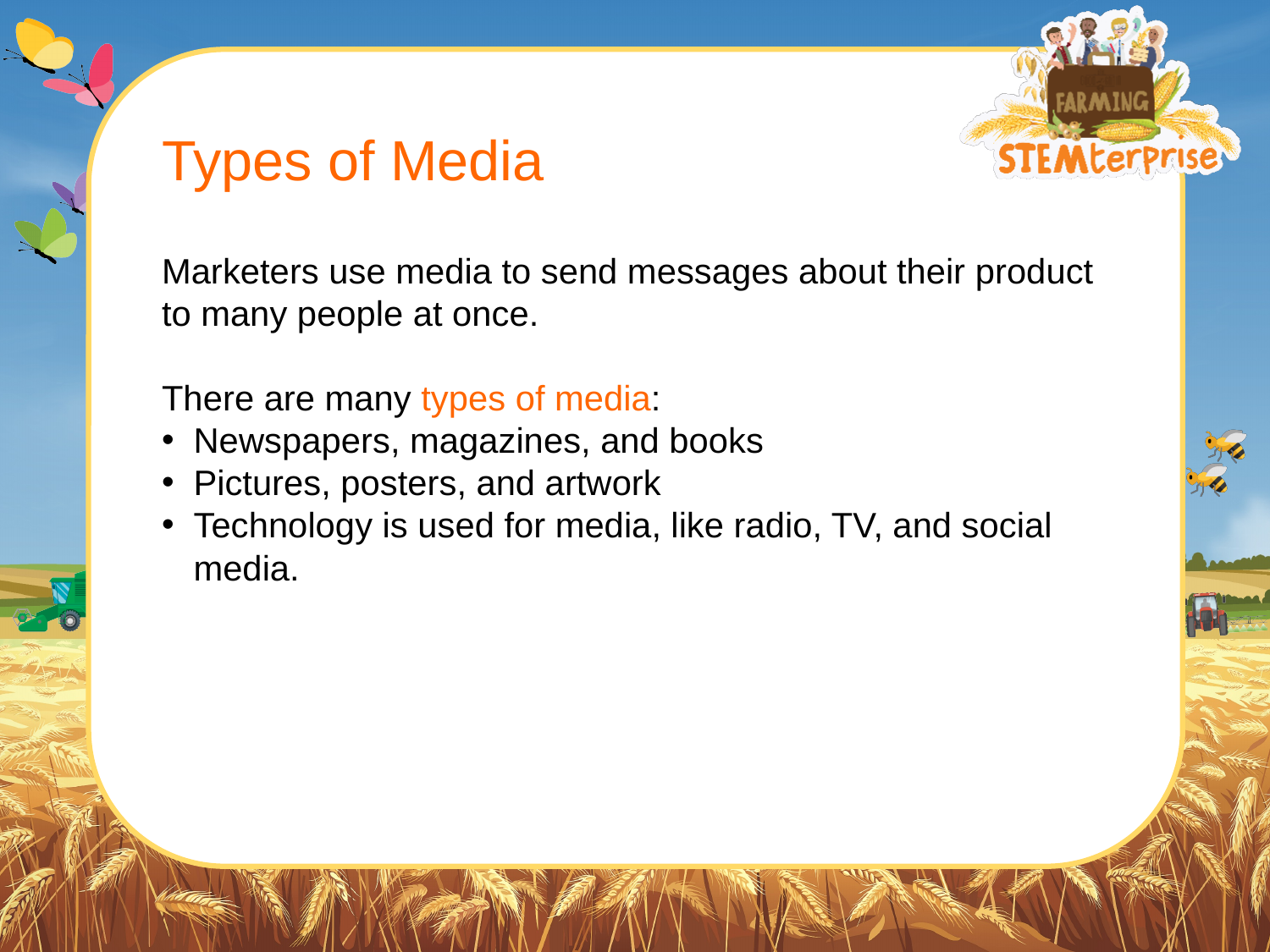

# Types of Media
Marketers use media to send messages about their product to many people at once.

There are many types of media:
Newspapers, magazines, and books
Pictures, posters, and artwork
Technology is used for media, like radio, TV, and social media.